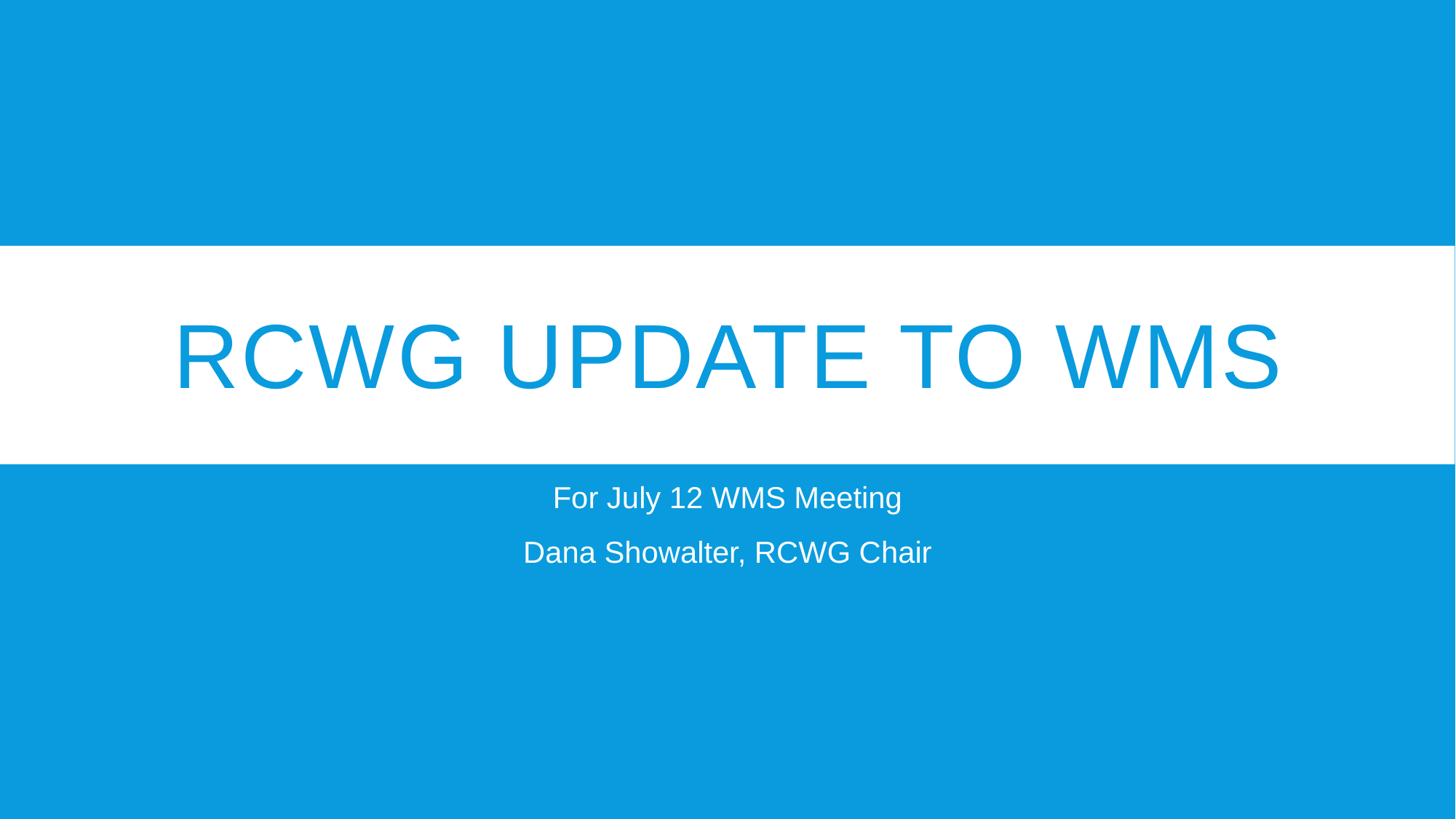

# RCWG Update to WMS
For July 12 WMS Meeting
Dana Showalter, RCWG Chair